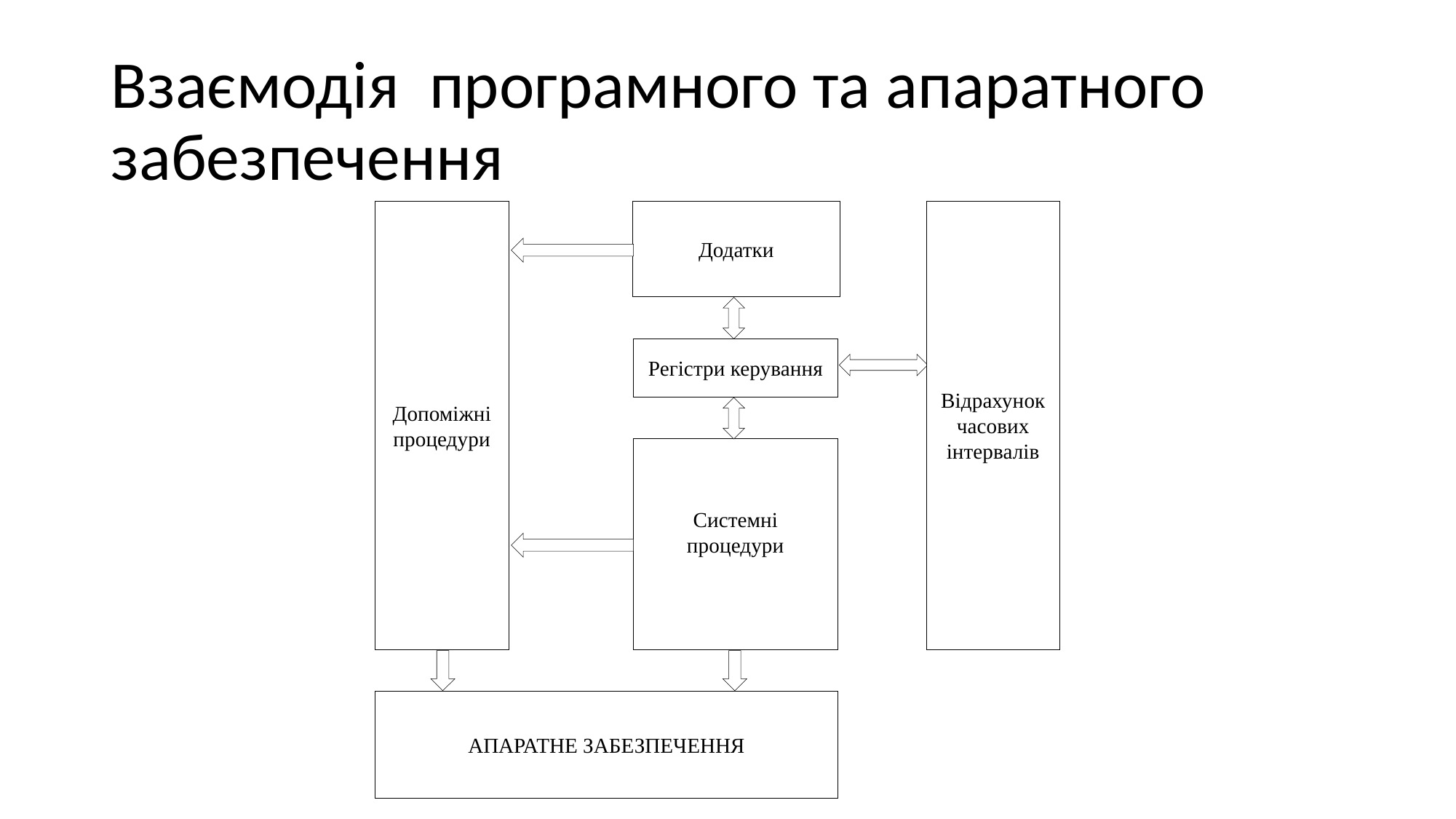

# Взаємодія  програмного та апаратного  забезпечення

Додатки

Регістри керування

Системні процедури

АПАРАТНЕ ЗАБЕЗПЕЧЕННЯ
Відрахунок часових інтервалів

Допоміжні процедури